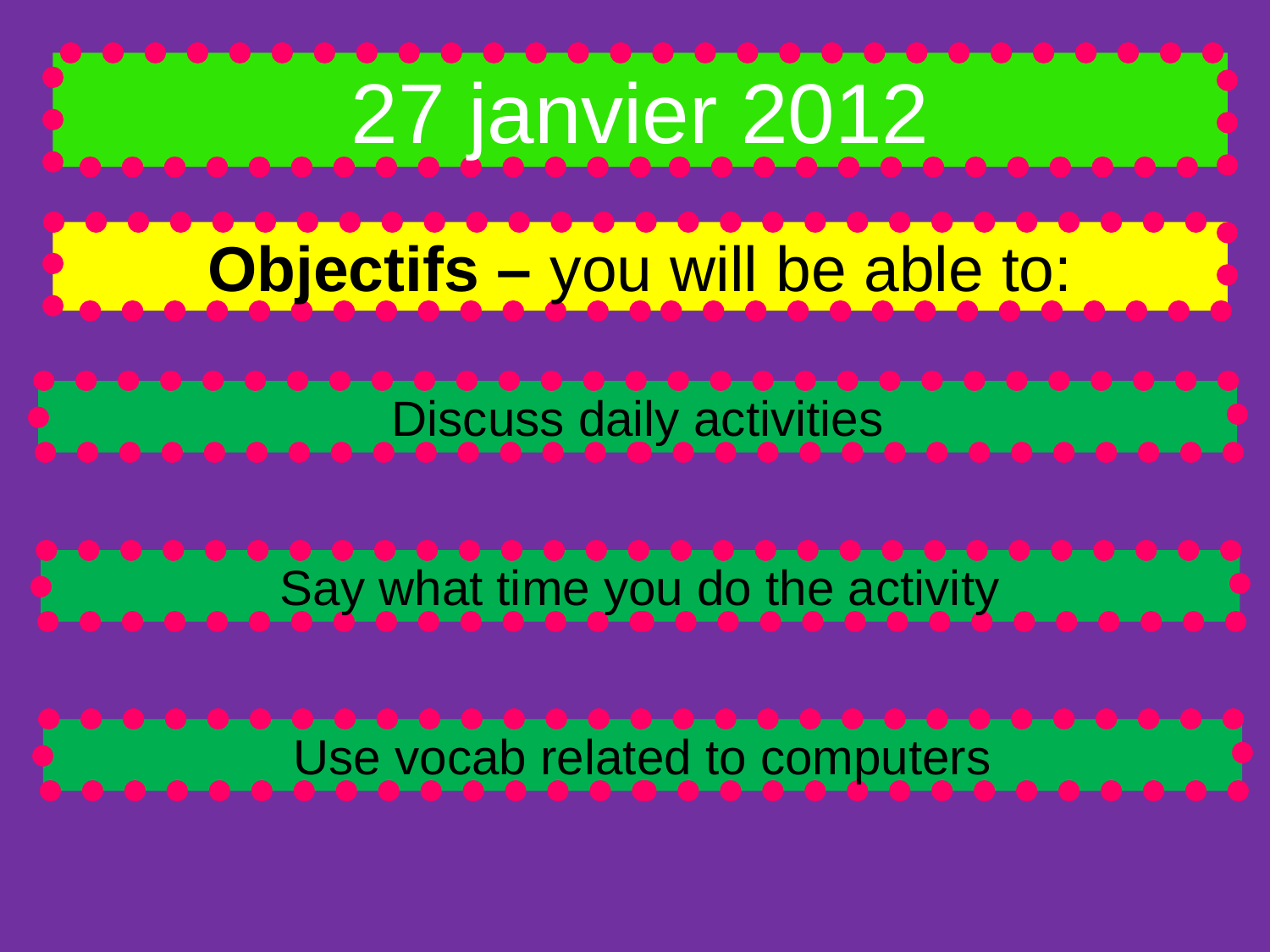

27 janvier 2012
Objectifs – you will be able to:
Discuss daily activities
Say what time you do the activity
Use vocab related to computers